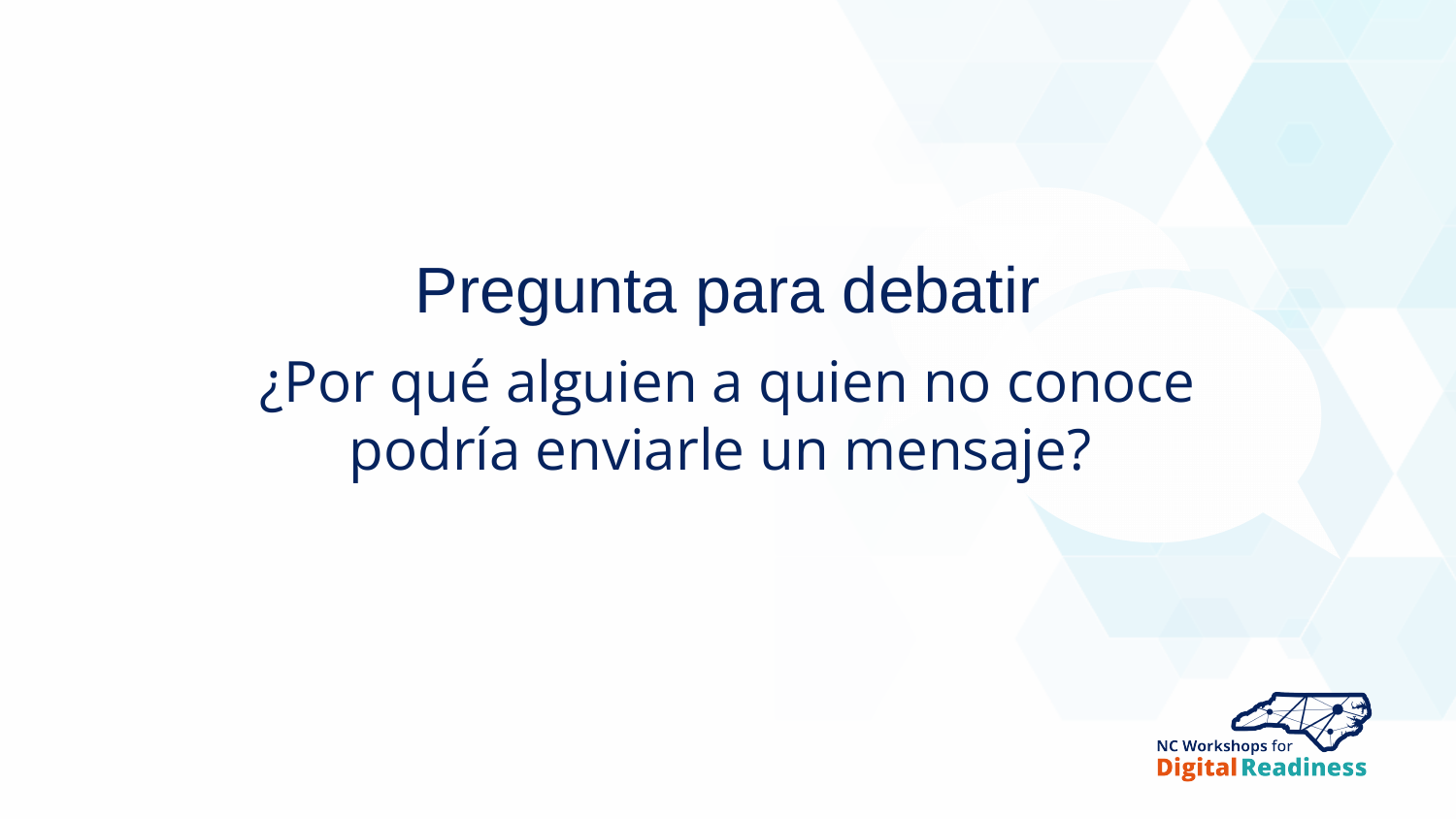

Pregunta para debatir
¿Por qué alguien a quien no conoce podría enviarle un mensaje?